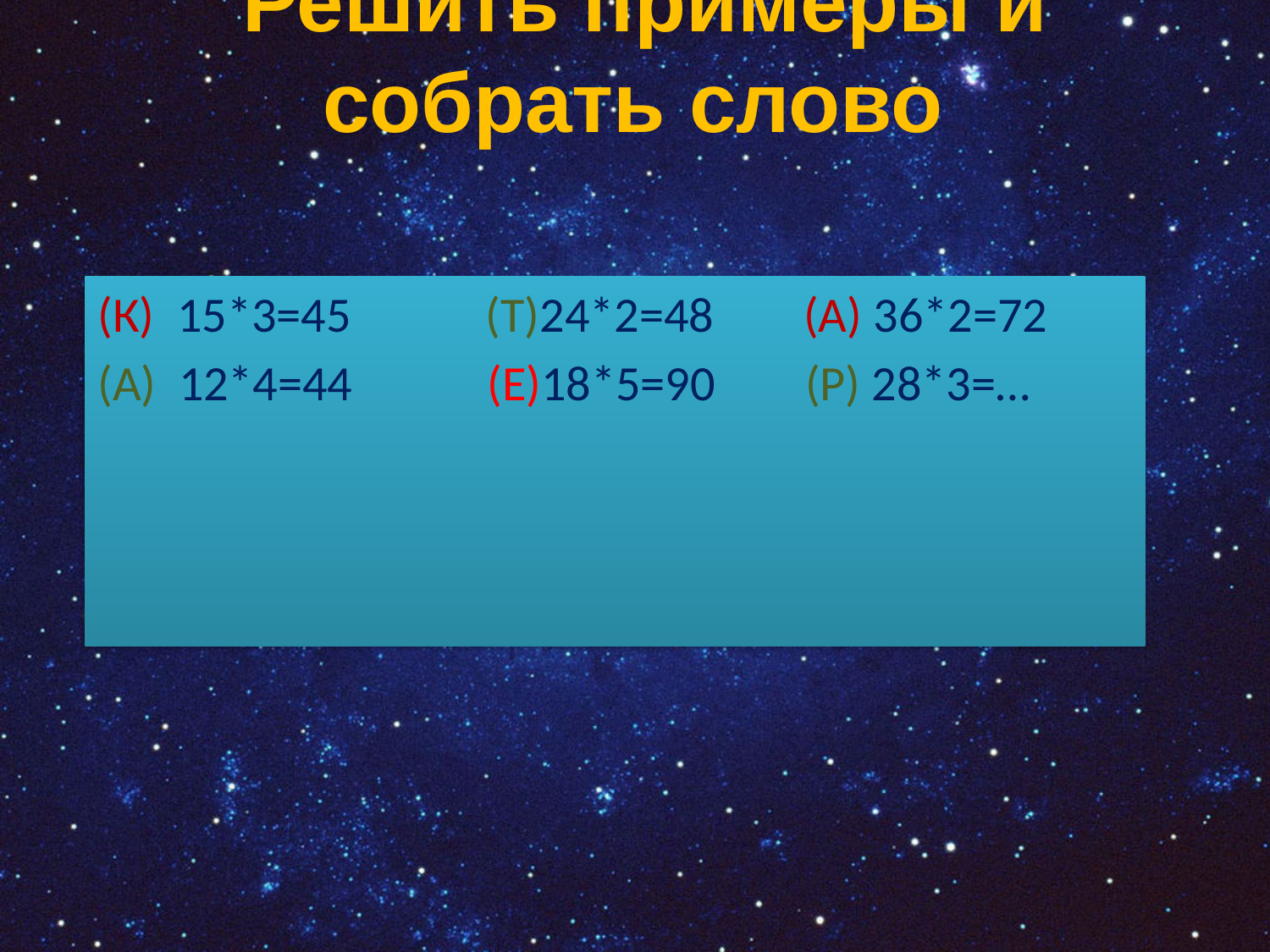

# Решить примеры и собрать слово
(К)  15*3=45            (Т)24*2=48        (А) 36*2=72
(А)  12*4=44            (Е)18*5=90        (Р) 28*3=…